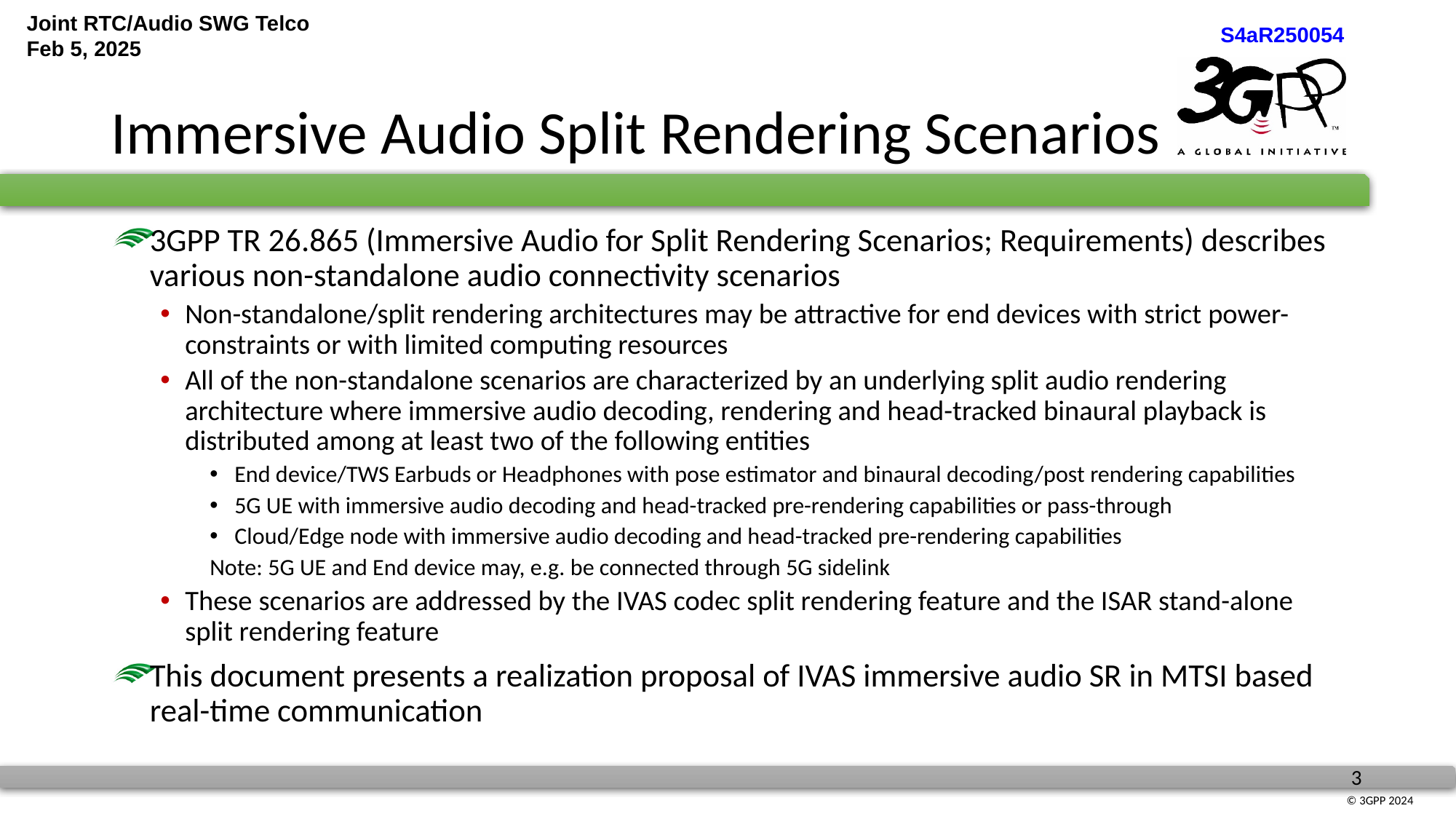

# Immersive Audio Split Rendering Scenarios
3GPP TR 26.865 (Immersive Audio for Split Rendering Scenarios; Requirements) describes various non-standalone audio connectivity scenarios
Non-standalone/split rendering architectures may be attractive for end devices with strict power-constraints or with limited computing resources
All of the non-standalone scenarios are characterized by an underlying split audio rendering architecture where immersive audio decoding, rendering and head-tracked binaural playback is distributed among at least two of the following entities
End device/TWS Earbuds or Headphones with pose estimator and binaural decoding/post rendering capabilities
5G UE with immersive audio decoding and head-tracked pre-rendering capabilities or pass-through
Cloud/Edge node with immersive audio decoding and head-tracked pre-rendering capabilities
Note: 5G UE and End device may, e.g. be connected through 5G sidelink
These scenarios are addressed by the IVAS codec split rendering feature and the ISAR stand-alone split rendering feature
This document presents a realization proposal of IVAS immersive audio SR in MTSI based real-time communication